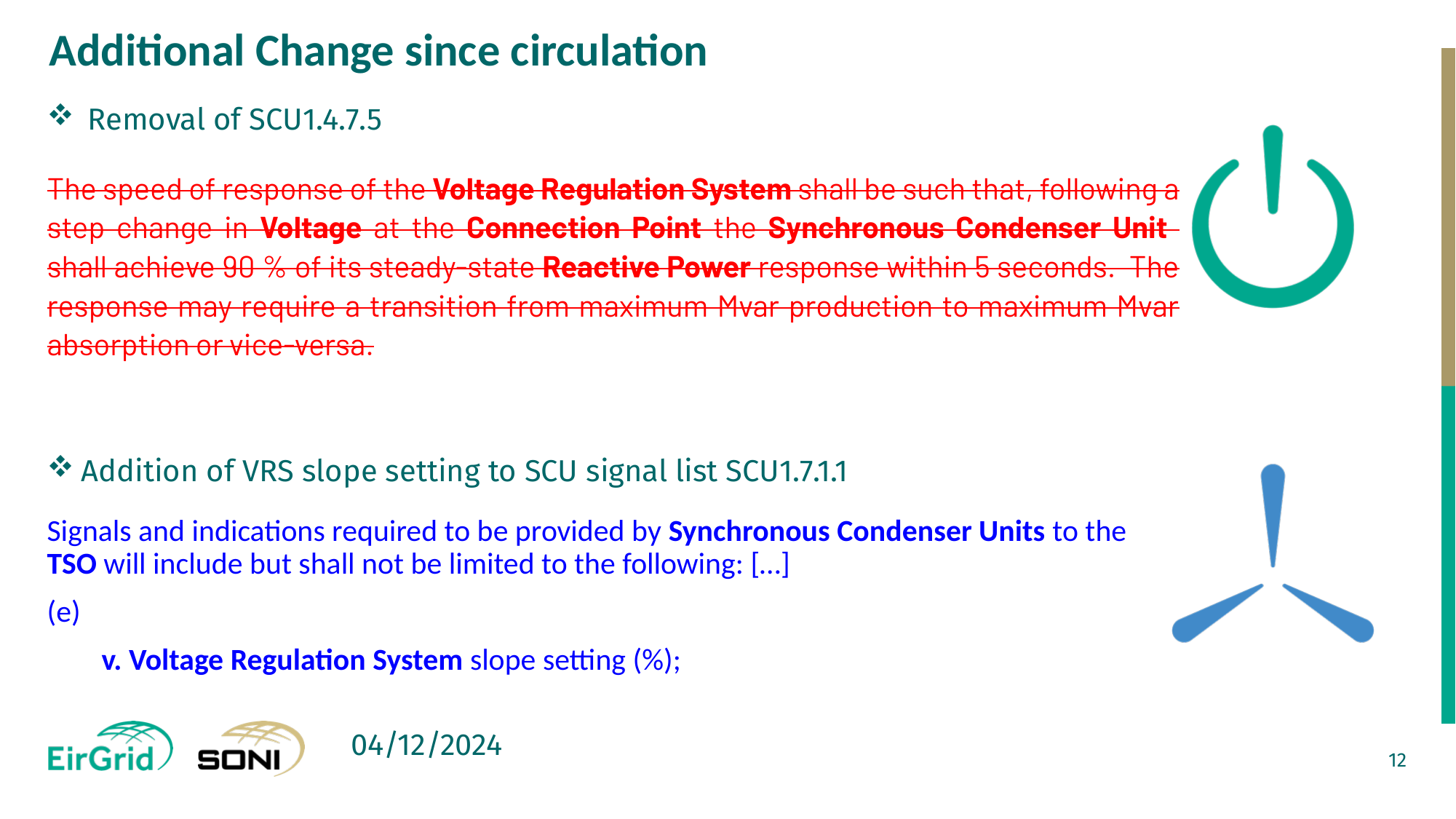

# Additional Change since circulation
Removal of SCU1.4.7.5
The speed of response of the Voltage Regulation System shall be such that, following a step change in Voltage at the Connection Point the Synchronous Condenser Unit  shall achieve 90 % of its steady-state Reactive Power response within 5 seconds.  The response may require a transition from maximum Mvar production to maximum Mvar absorption or vice-versa.

Addition of VRS slope setting to SCU signal list SCU1.7.1.1
Signals and indications required to be provided by Synchronous Condenser Units to the TSO will include but shall not be limited to the following: […]
(e)
v. Voltage Regulation System slope setting (%);

12
04/12/2024